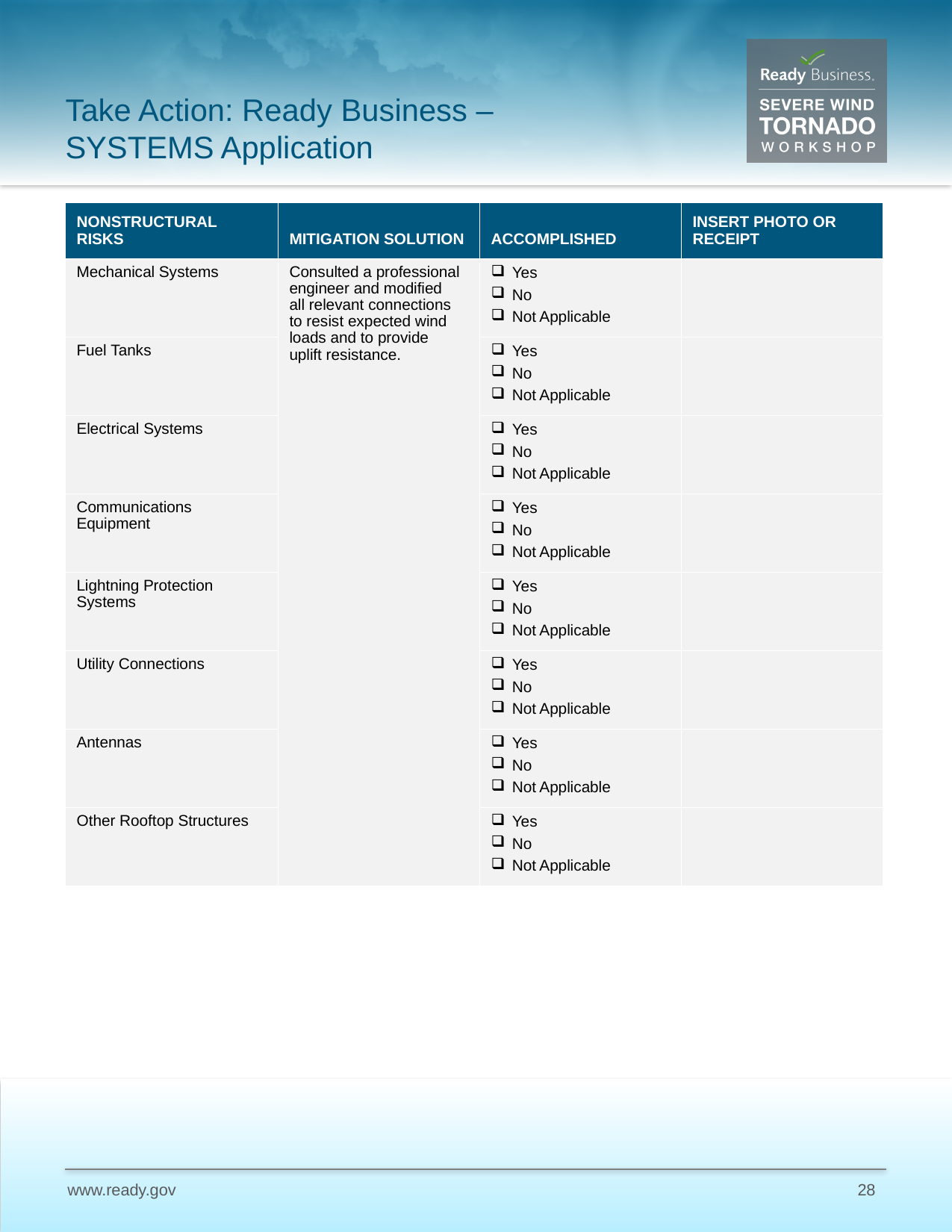

# Take Action: Ready Business – SYSTEMS Application
| NONSTRUCTURAL RISKS | MITIGATION SOLUTION | ACCOMPLISHED | INSERT PHOTO OR RECEIPT |
| --- | --- | --- | --- |
| Mechanical Systems | Consulted a professional engineer and modified all relevant connections to resist expected wind loads and to provide uplift resistance. | Yes No Not Applicable |  |
| Fuel Tanks |  | Yes No Not Applicable |  |
| Electrical Systems |  | Yes No Not Applicable |  |
| Communications Equipment |  | Yes No Not Applicable |  |
| Lightning Protection Systems |  | Yes No Not Applicable |  |
| Utility Connections |  | Yes No Not Applicable |  |
| Antennas |  | Yes No Not Applicable |  |
| Other Rooftop Structures |  | Yes No Not Applicable |  |
28